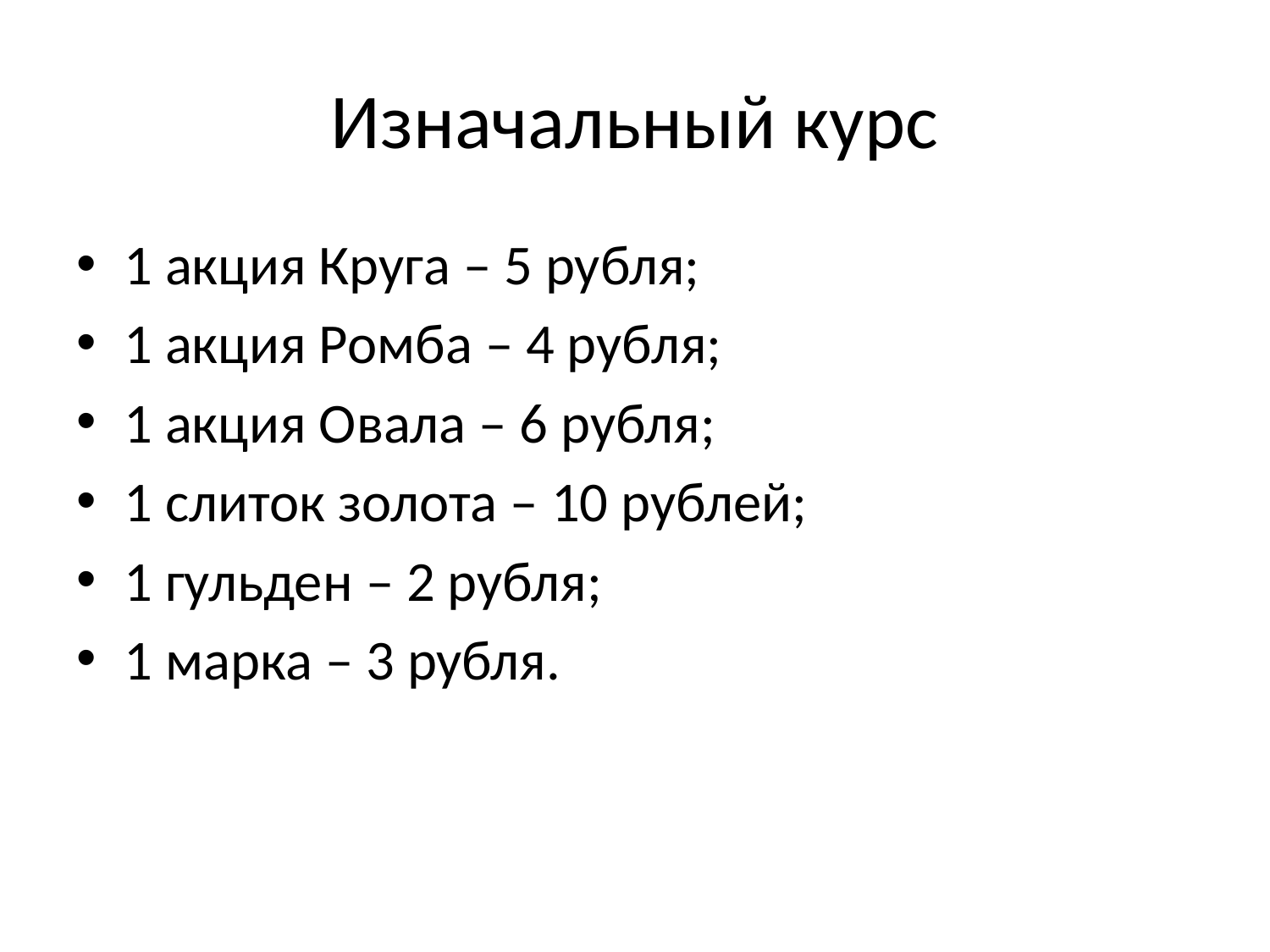

# Изначальный курс
1 акция Круга – 5 рубля;
1 акция Ромба – 4 рубля;
1 акция Овала – 6 рубля;
1 слиток золота – 10 рублей;
1 гульден – 2 рубля;
1 марка – 3 рубля.